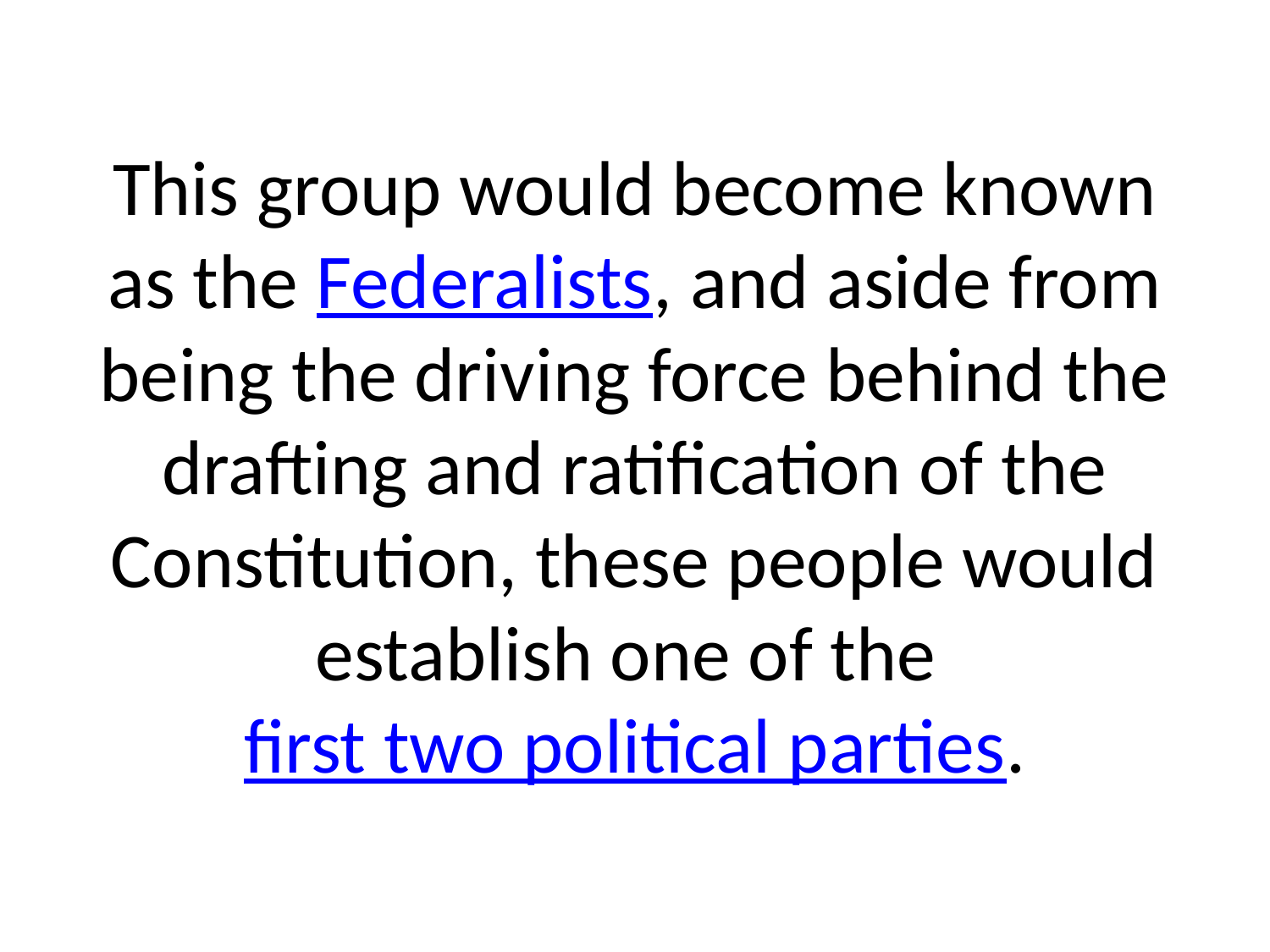

# This group would become known as the Federalists, and aside from being the driving force behind the drafting and ratification of the Constitution, these people would establish one of the first two political parties.